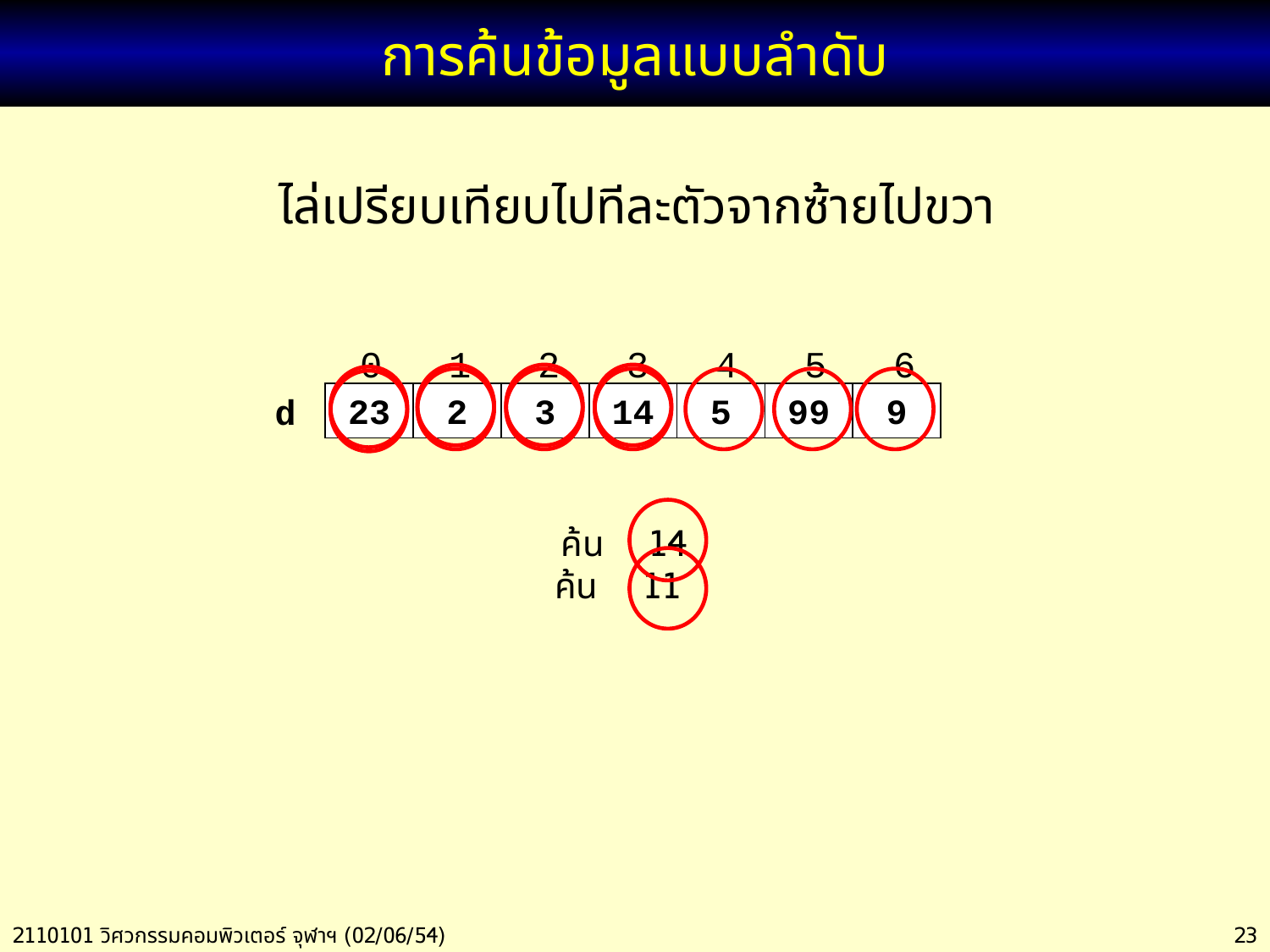

# การค้นข้อมูลแบบลำดับ
ไล่เปรียบเทียบไปทีละตัวจากซ้ายไปขวา
 0   1   2   3   4   5   6
23
2
3
14
5
99
9
 d

 ค้น    14
 ค้น    11